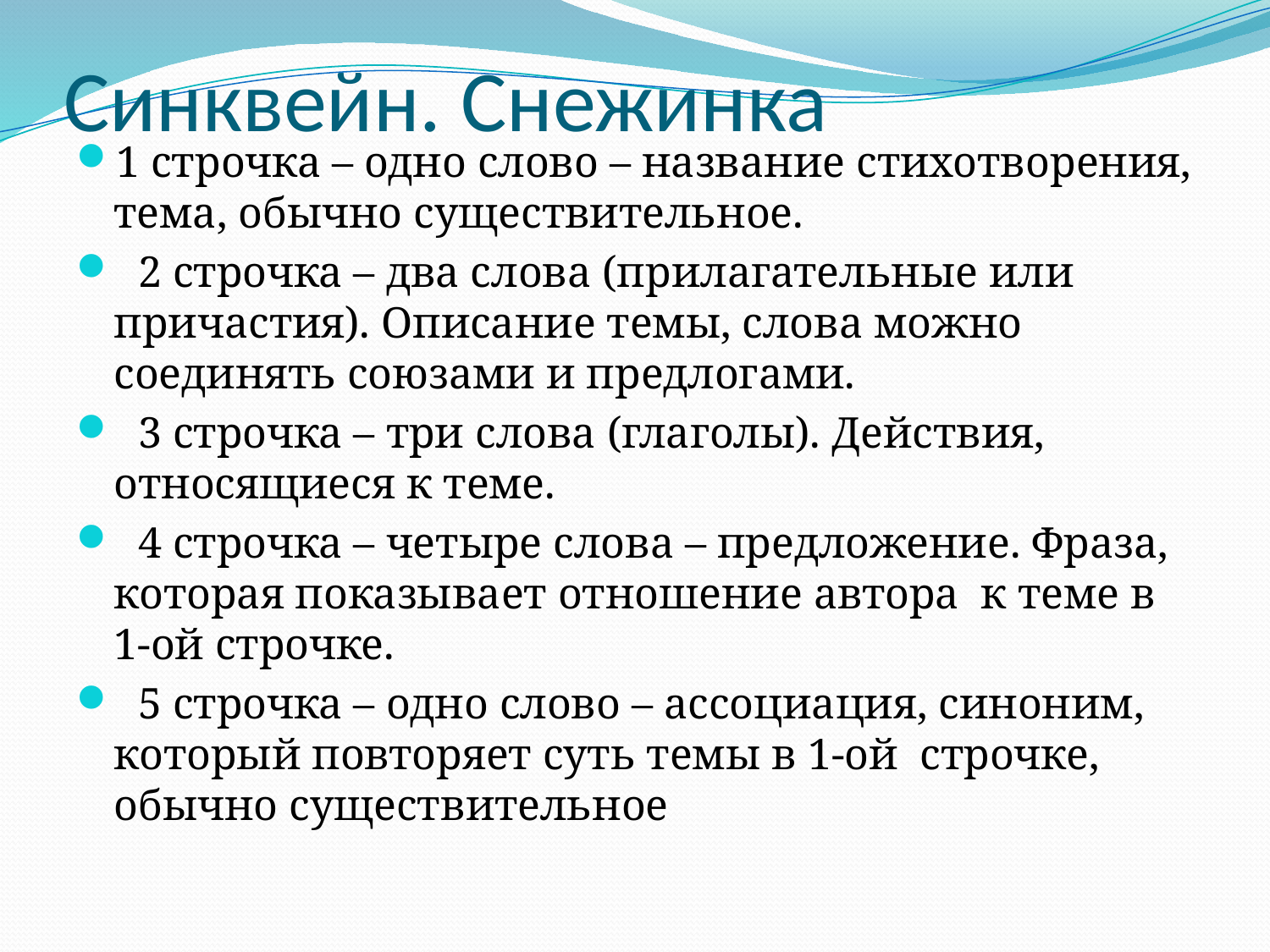

# Синквейн. Снежинка
1 строчка – одно слово – название стихотворения, тема, обычно существительное.
  2 строчка – два слова (прилагательные или причастия). Описание темы, слова можно соединять союзами и предлогами.
  3 строчка – три слова (глаголы). Действия, относящиеся к теме.
  4 строчка – четыре слова – предложение. Фраза, которая показывает отношение автора  к теме в 1-ой строчке.
  5 строчка – одно слово – ассоциация, синоним, который повторяет суть темы в 1-ой  строчке, обычно существительное